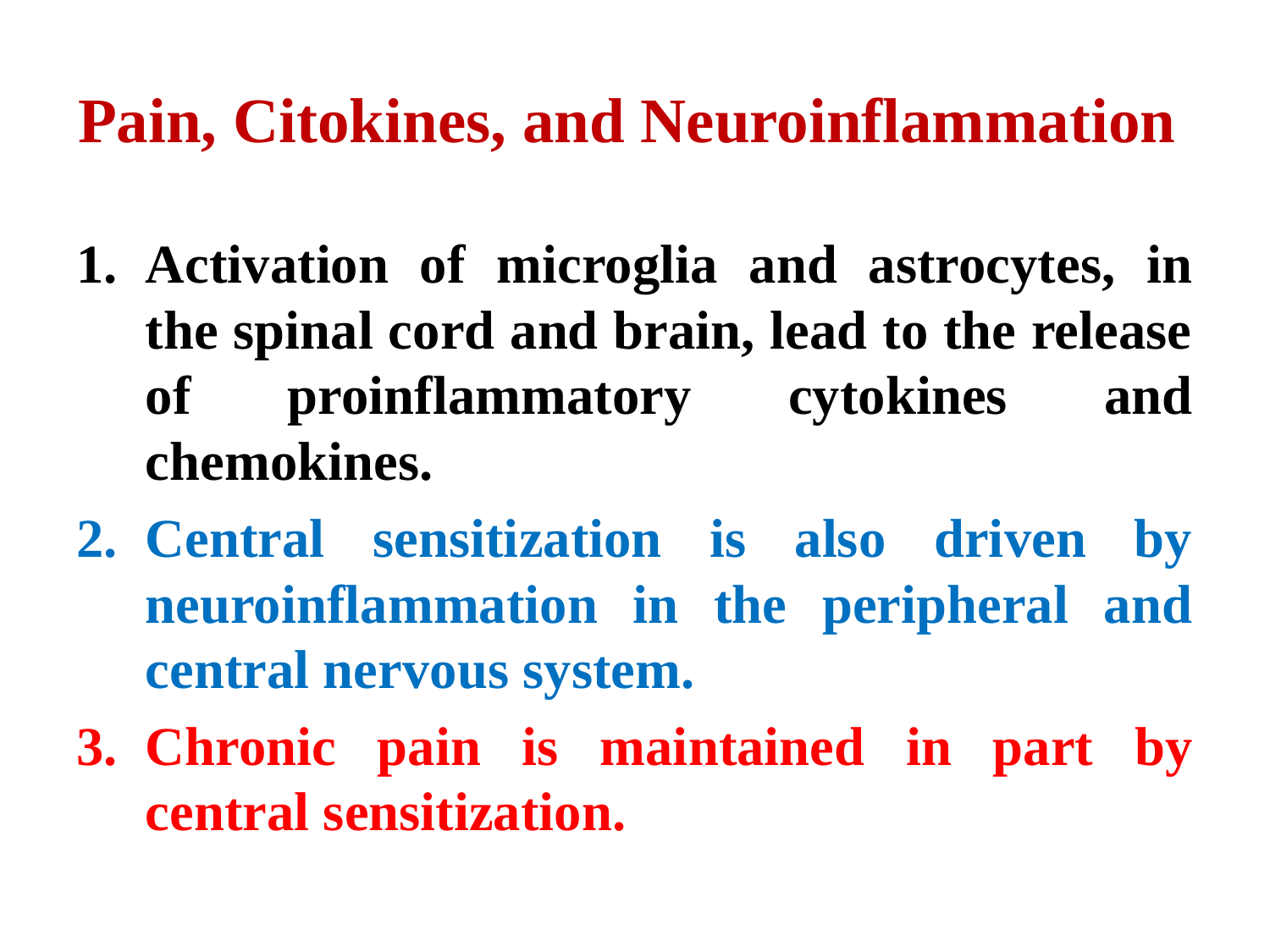

# Pain, Citokines, and Neuroinflammation
Activation of microglia and astrocytes, in the spinal cord and brain, lead to the release of proinflammatory cytokines and chemokines.
Central sensitization is also driven by neuroinflammation in the peripheral and central nervous system.
Chronic pain is maintained in part by central sensitization.